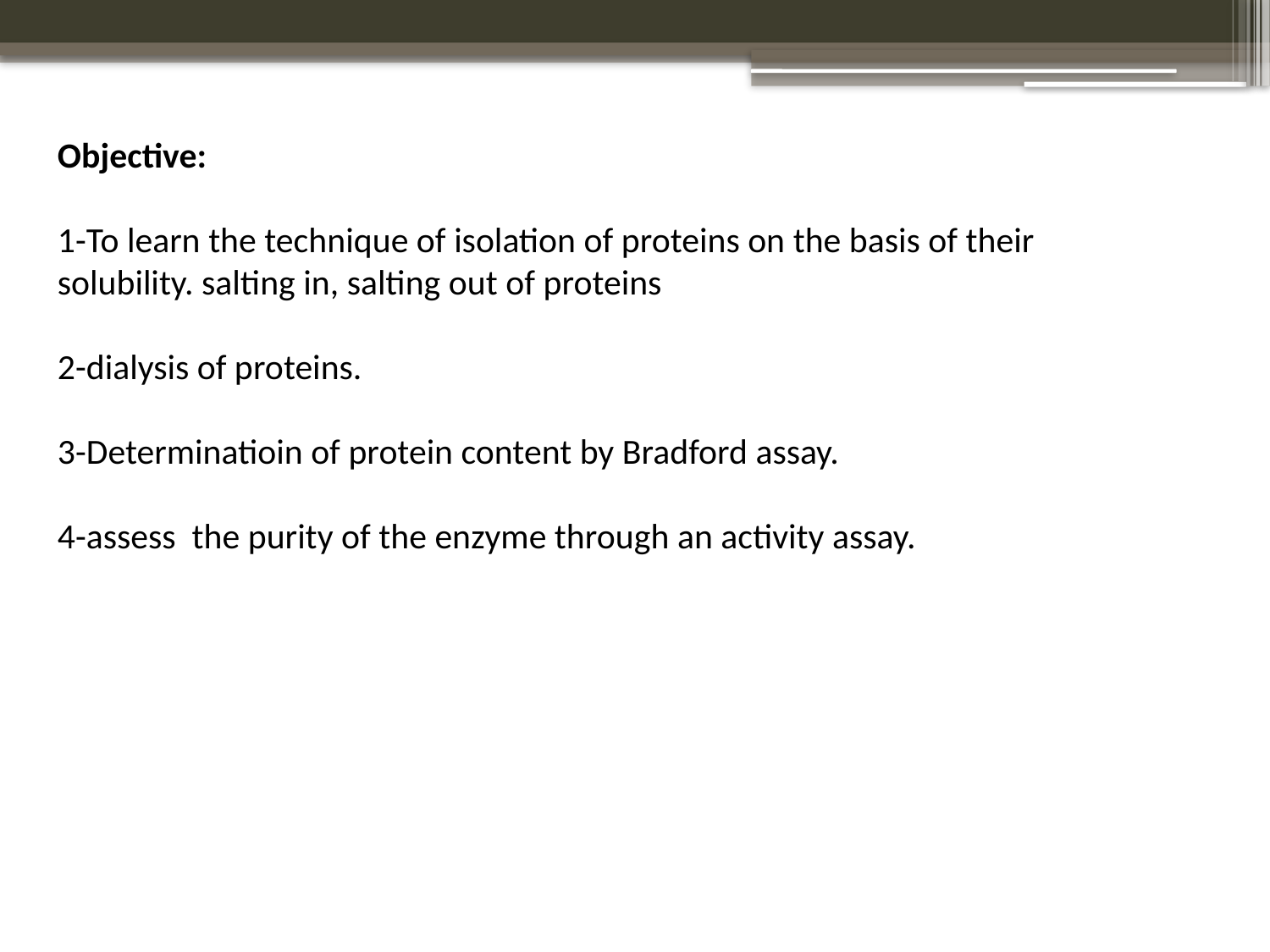

Objective:

1-To learn the technique of isolation of proteins on the basis of their solubility. salting in, salting out of proteins

2-dialysis of proteins.

3-Determinatioin of protein content by Bradford assay.

4-assess  the purity of the enzyme through an activity assay.